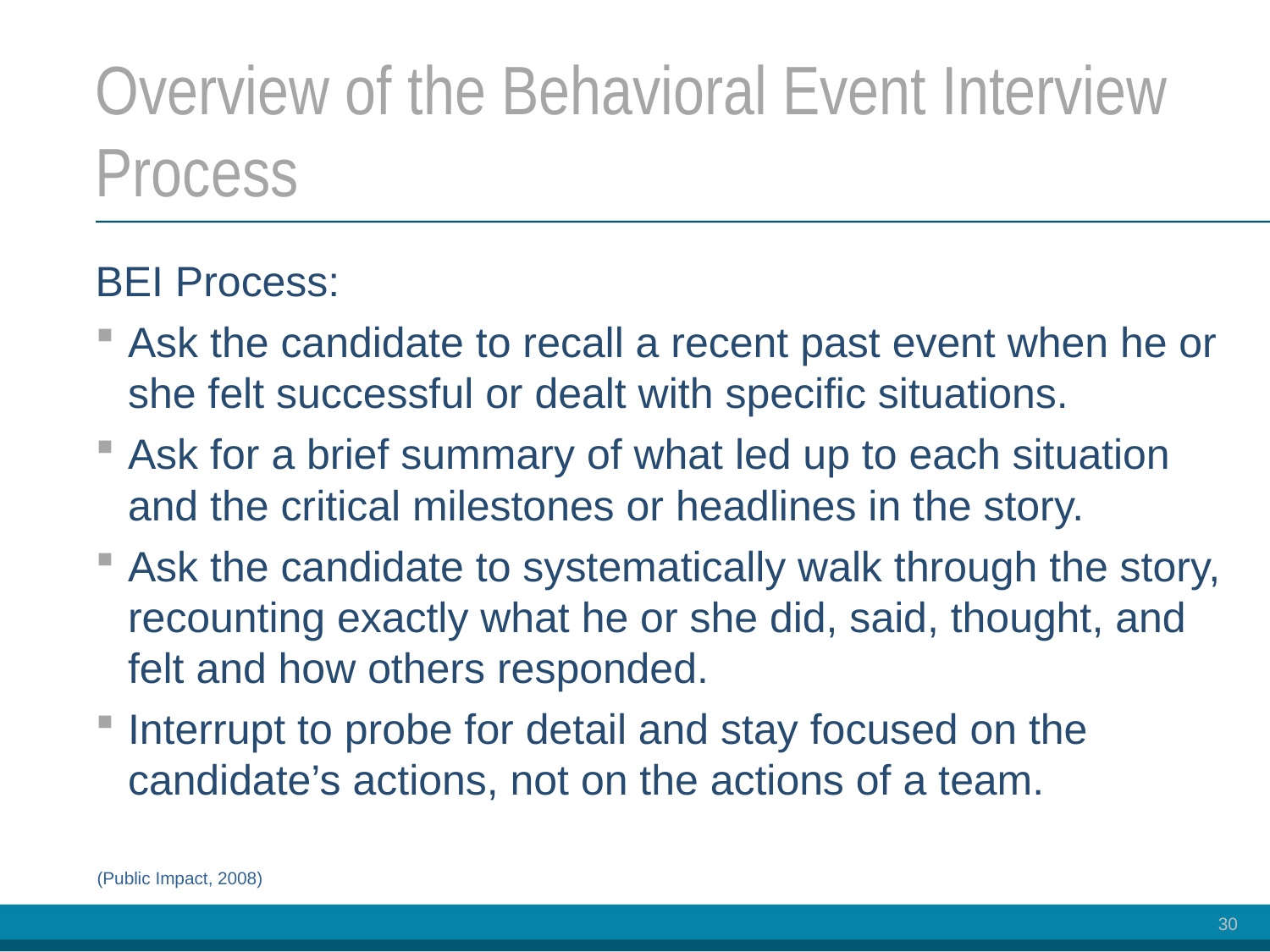

# Overview of the Behavioral Event Interview Process
BEI Process:
Ask the candidate to recall a recent past event when he or she felt successful or dealt with specific situations.
Ask for a brief summary of what led up to each situation and the critical milestones or headlines in the story.
Ask the candidate to systematically walk through the story, recounting exactly what he or she did, said, thought, and felt and how others responded.
Interrupt to probe for detail and stay focused on the candidate’s actions, not on the actions of a team.
(Public Impact, 2008)
30